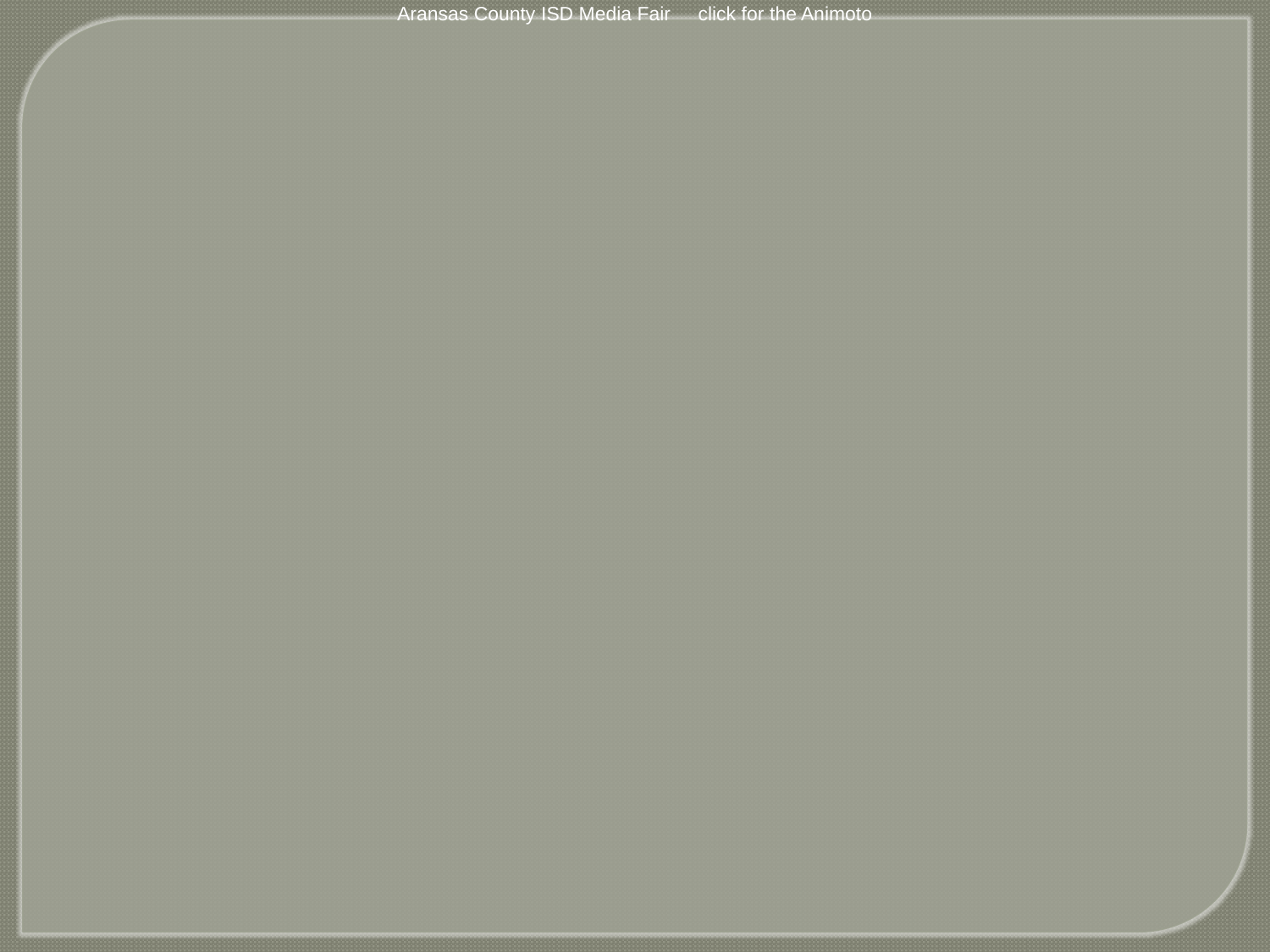

Aransas County ISD Media Fair     click for the Animoto